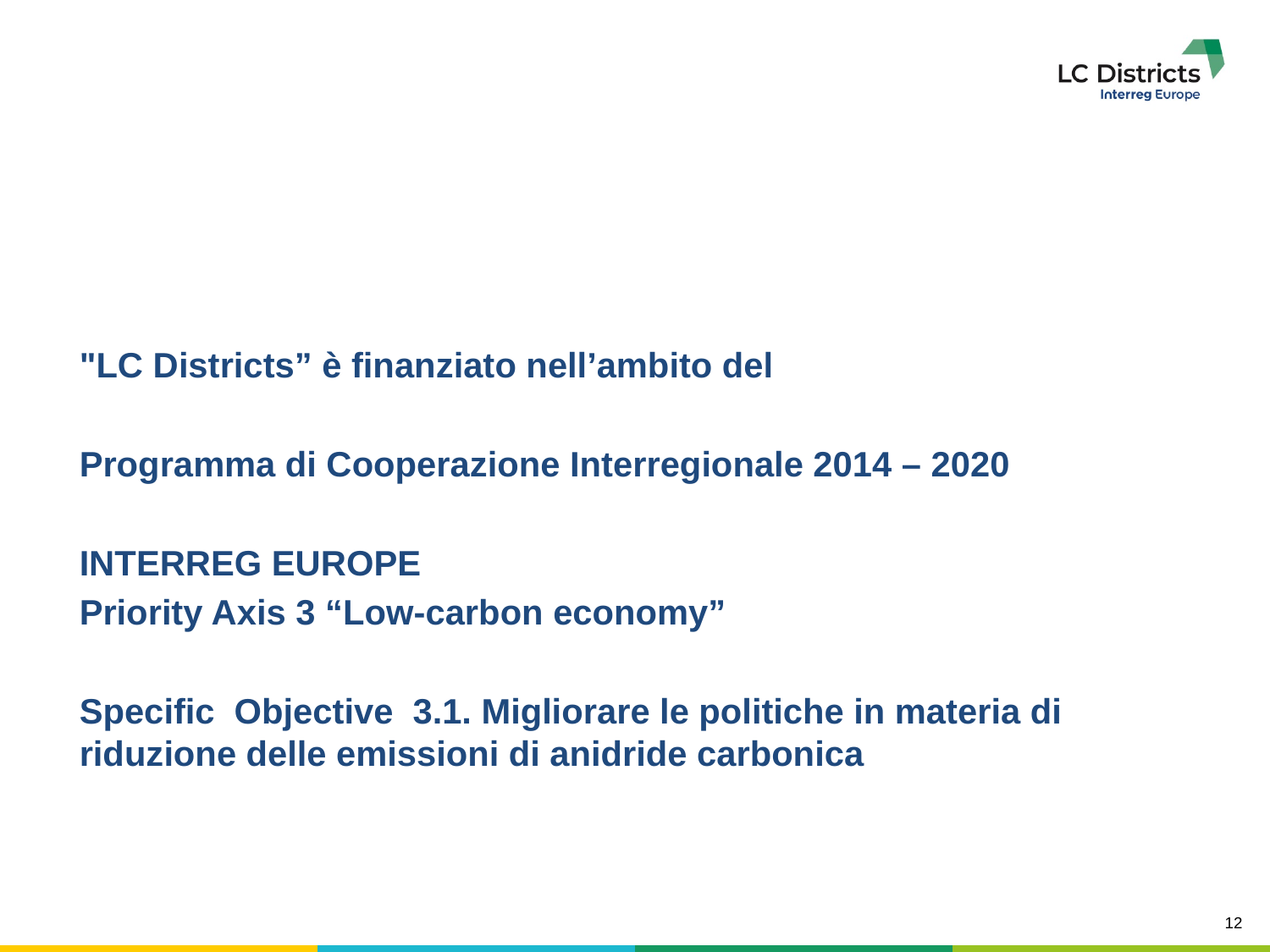

#
"LC Districts” è finanziato nell’ambito del

Programma di Cooperazione Interregionale 2014 – 2020

INTERREG EUROPE
Priority Axis 3 “Low-carbon economy”

Specific  Objective  3.1. Migliorare le politiche in materia di riduzione delle emissioni di anidride carbonica